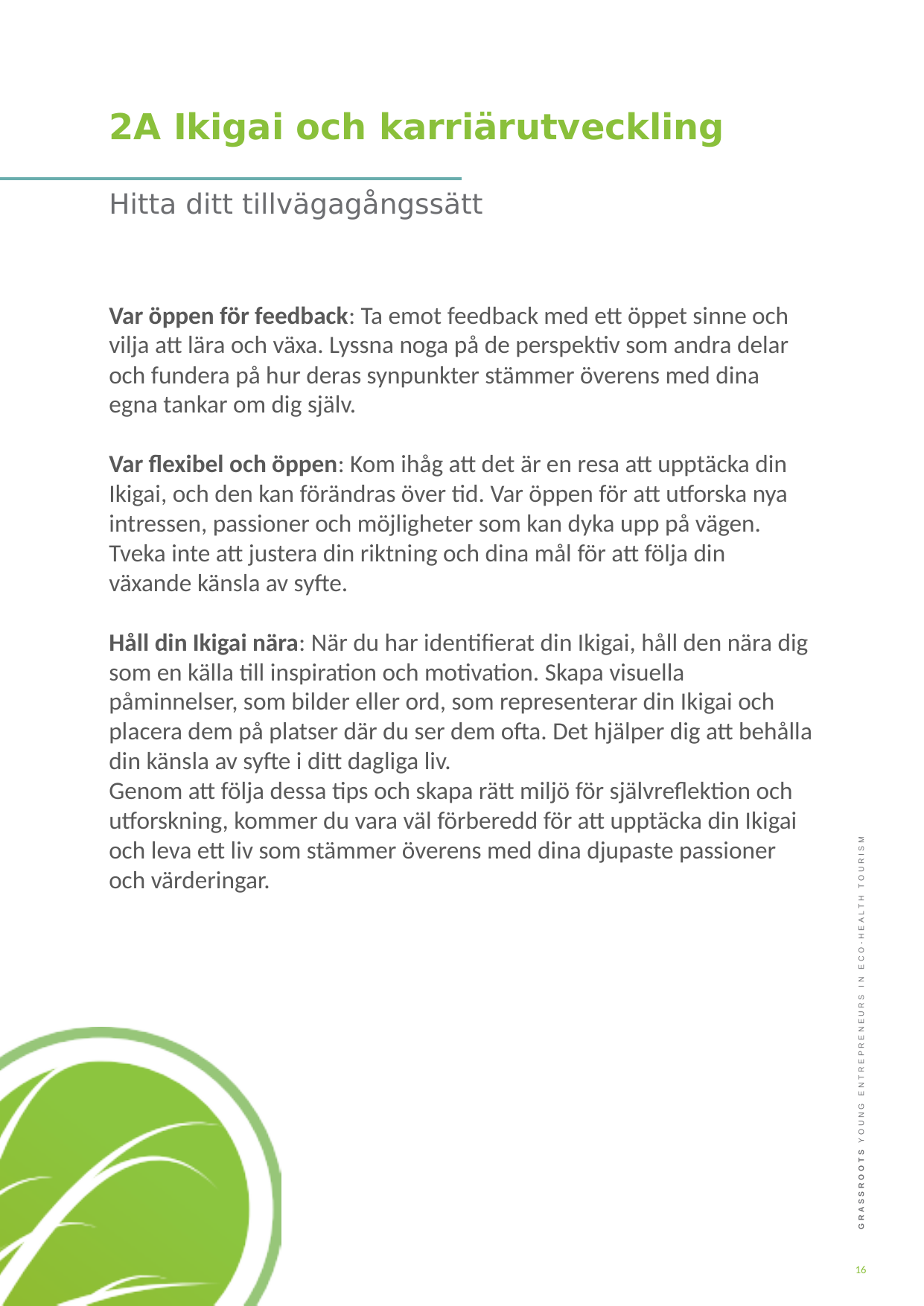

2A Ikigai och karriärutveckling
Hitta ditt tillvägagångssätt
Var öppen för feedback: Ta emot feedback med ett öppet sinne och vilja att lära och växa. Lyssna noga på de perspektiv som andra delar och fundera på hur deras synpunkter stämmer överens med dina egna tankar om dig själv.

Var flexibel och öppen: Kom ihåg att det är en resa att upptäcka din Ikigai, och den kan förändras över tid. Var öppen för att utforska nya intressen, passioner och möjligheter som kan dyka upp på vägen. Tveka inte att justera din riktning och dina mål för att följa din växande känsla av syfte.

Håll din Ikigai nära: När du har identifierat din Ikigai, håll den nära dig som en källa till inspiration och motivation. Skapa visuella påminnelser, som bilder eller ord, som representerar din Ikigai och placera dem på platser där du ser dem ofta. Det hjälper dig att behålla din känsla av syfte i ditt dagliga liv.
Genom att följa dessa tips och skapa rätt miljö för självreflektion och utforskning, kommer du vara väl förberedd för att upptäcka din Ikigai och leva ett liv som stämmer överens med dina djupaste passioner och värderingar.

16